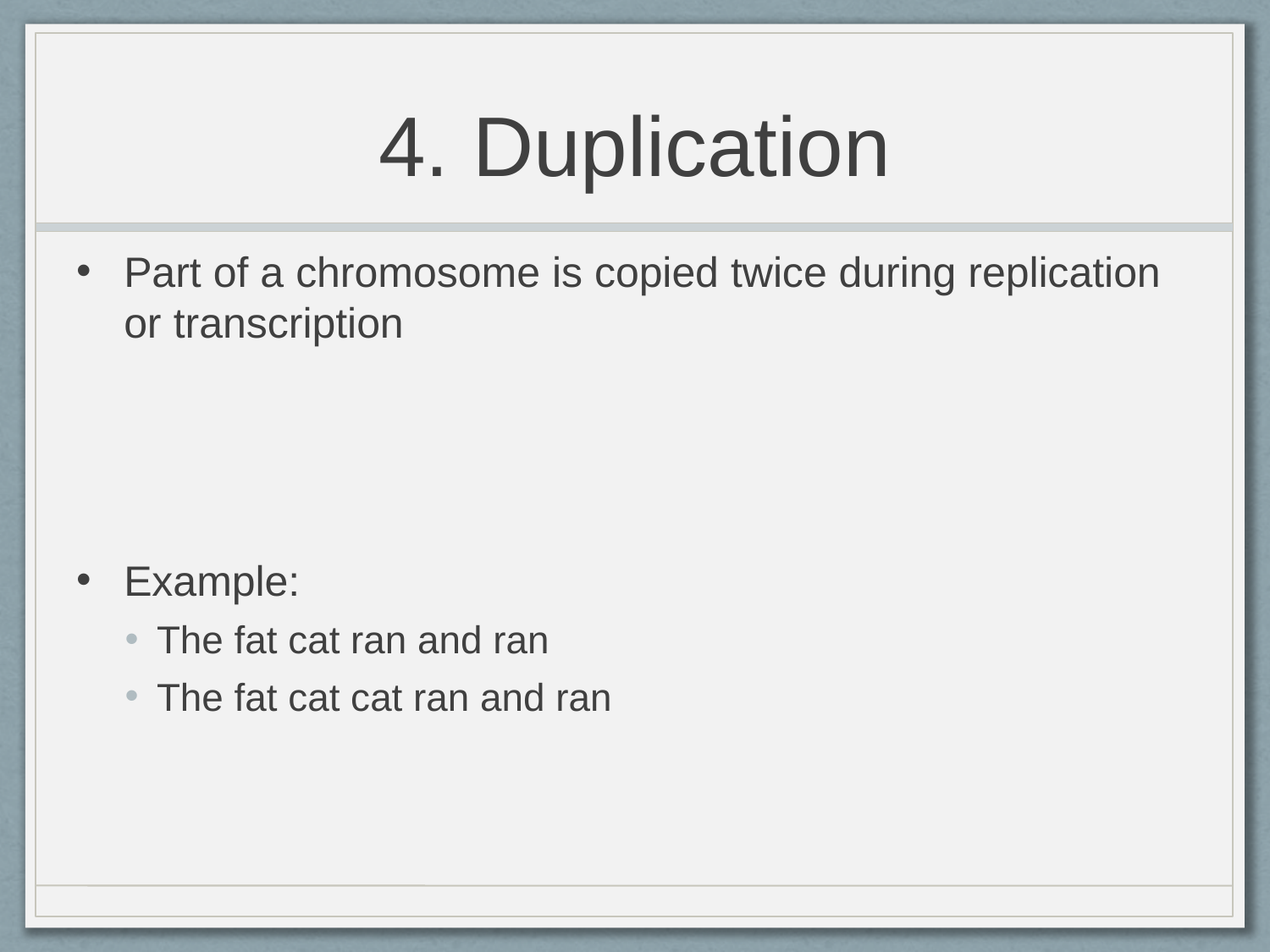

# 4. Duplication
Part of a chromosome is copied twice during replication or transcription

Example:
The fat cat ran and ran
The fat cat cat ran and ran